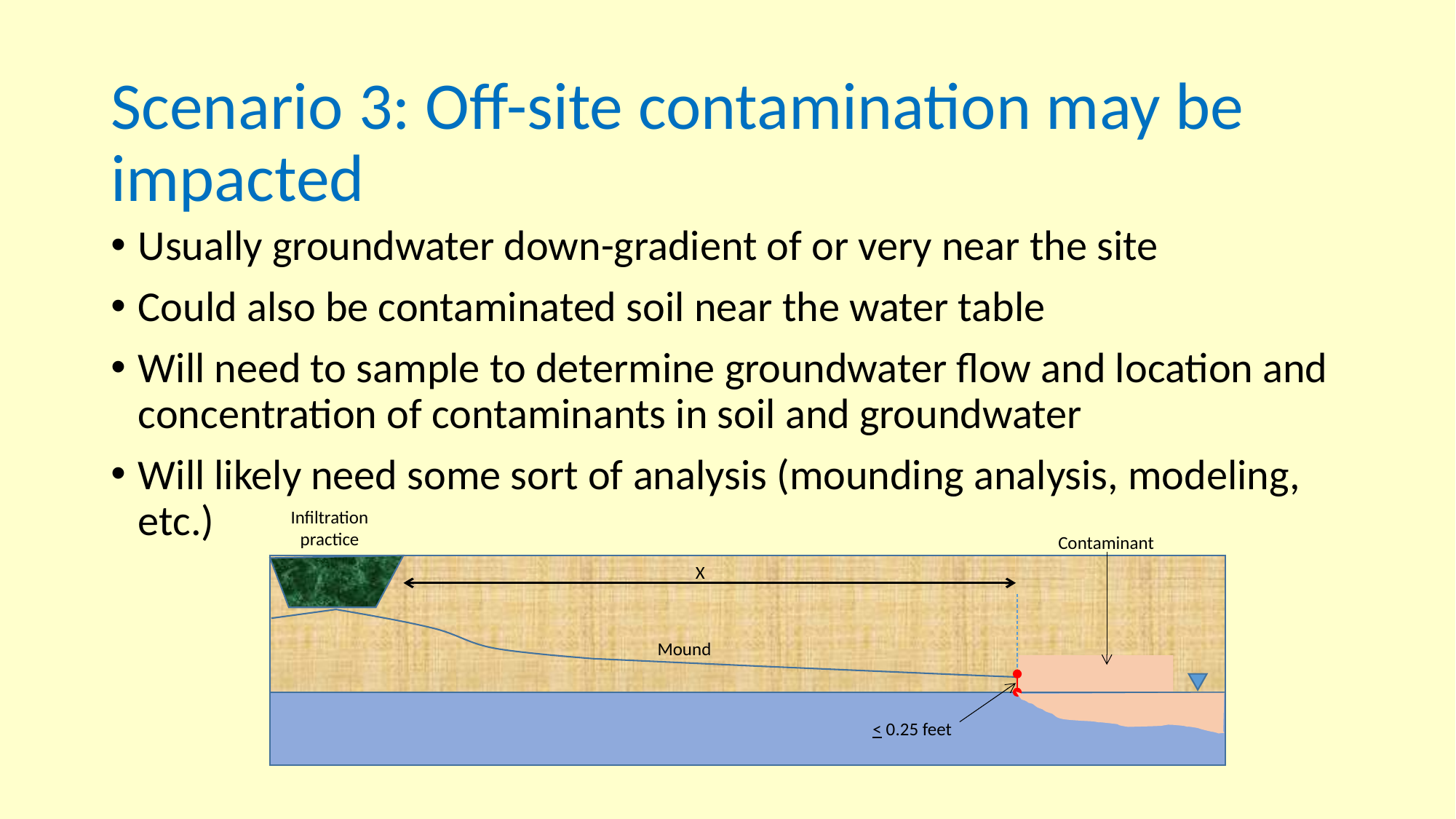

# Scenario 3: Off-site contamination may be impacted
Usually groundwater down-gradient of or very near the site
Could also be contaminated soil near the water table
Will need to sample to determine groundwater flow and location and concentration of contaminants in soil and groundwater
Will likely need some sort of analysis (mounding analysis, modeling, etc.)
Infiltration practice
Contaminant

X

Mound

< 0.25 feet